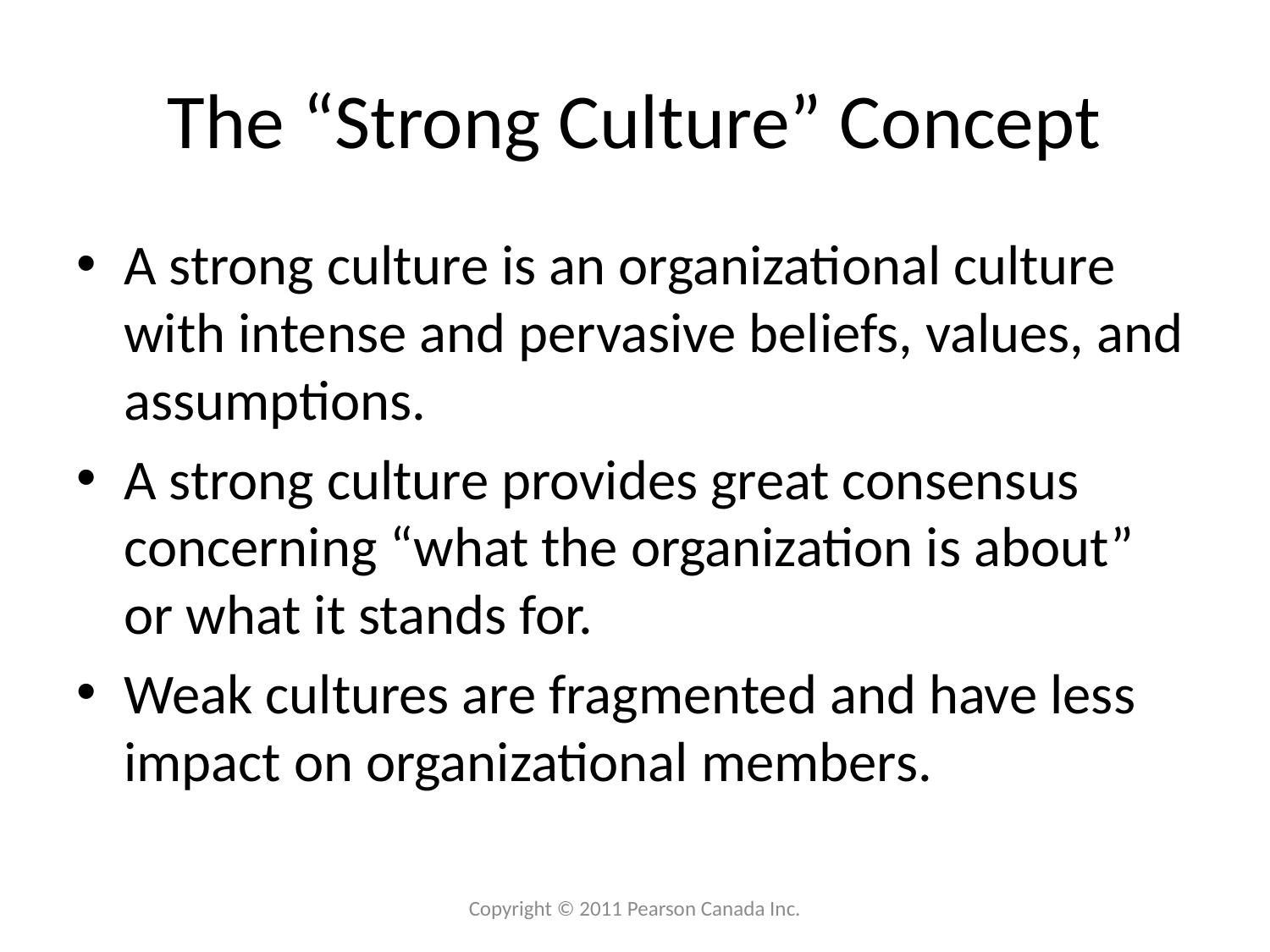

# The “Strong Culture” Concept
A strong culture is an organizational culture with intense and pervasive beliefs, values, and assumptions.
A strong culture provides great consensus concerning “what the organization is about” or what it stands for.
Weak cultures are fragmented and have less impact on organizational members.
Copyright © 2011 Pearson Canada Inc.